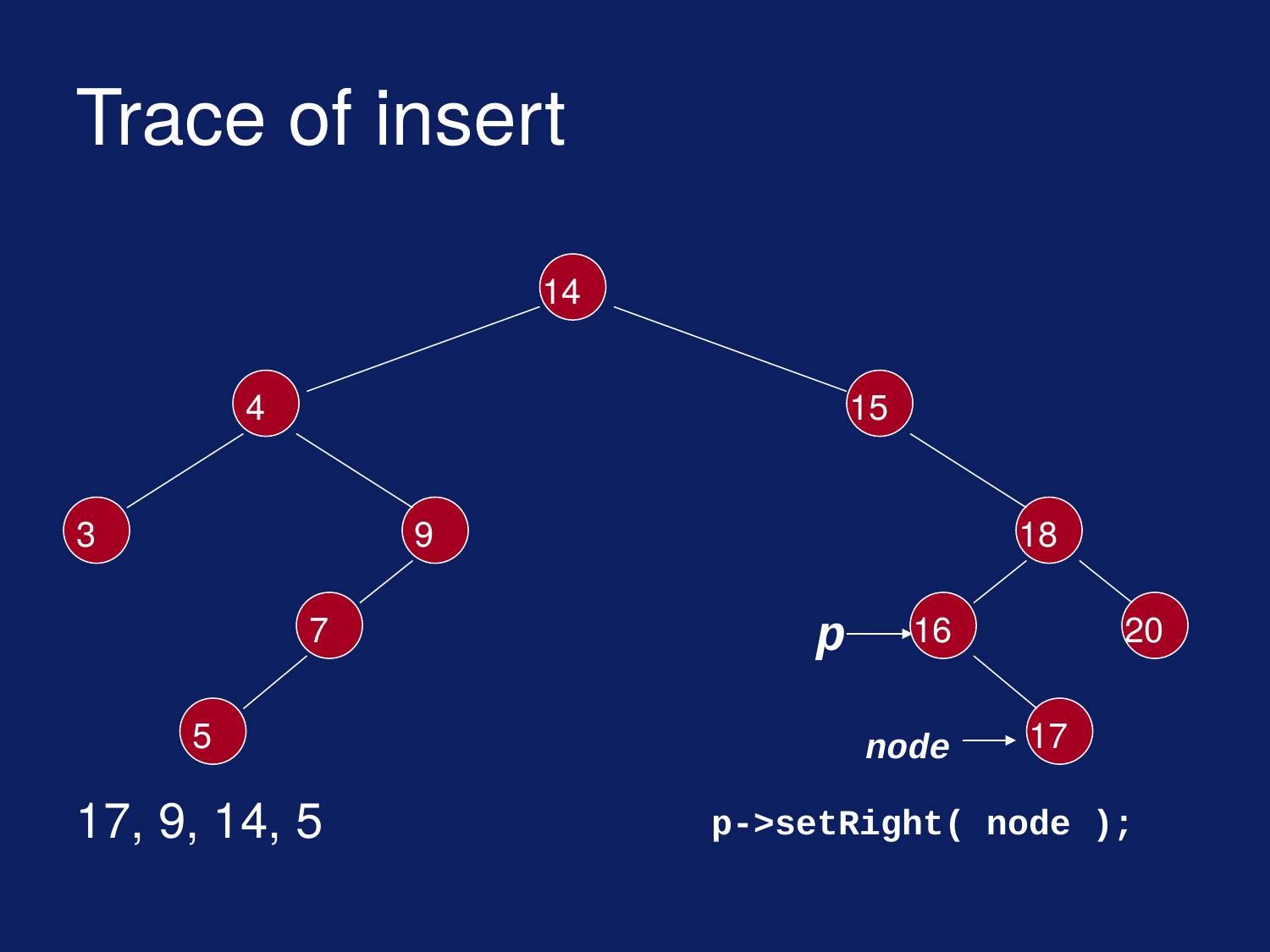

# Trace of insert

14

4

15

3

9

18

7

16

20
p

5

17
node
17, 9, 14, 5
p->setRight( node );